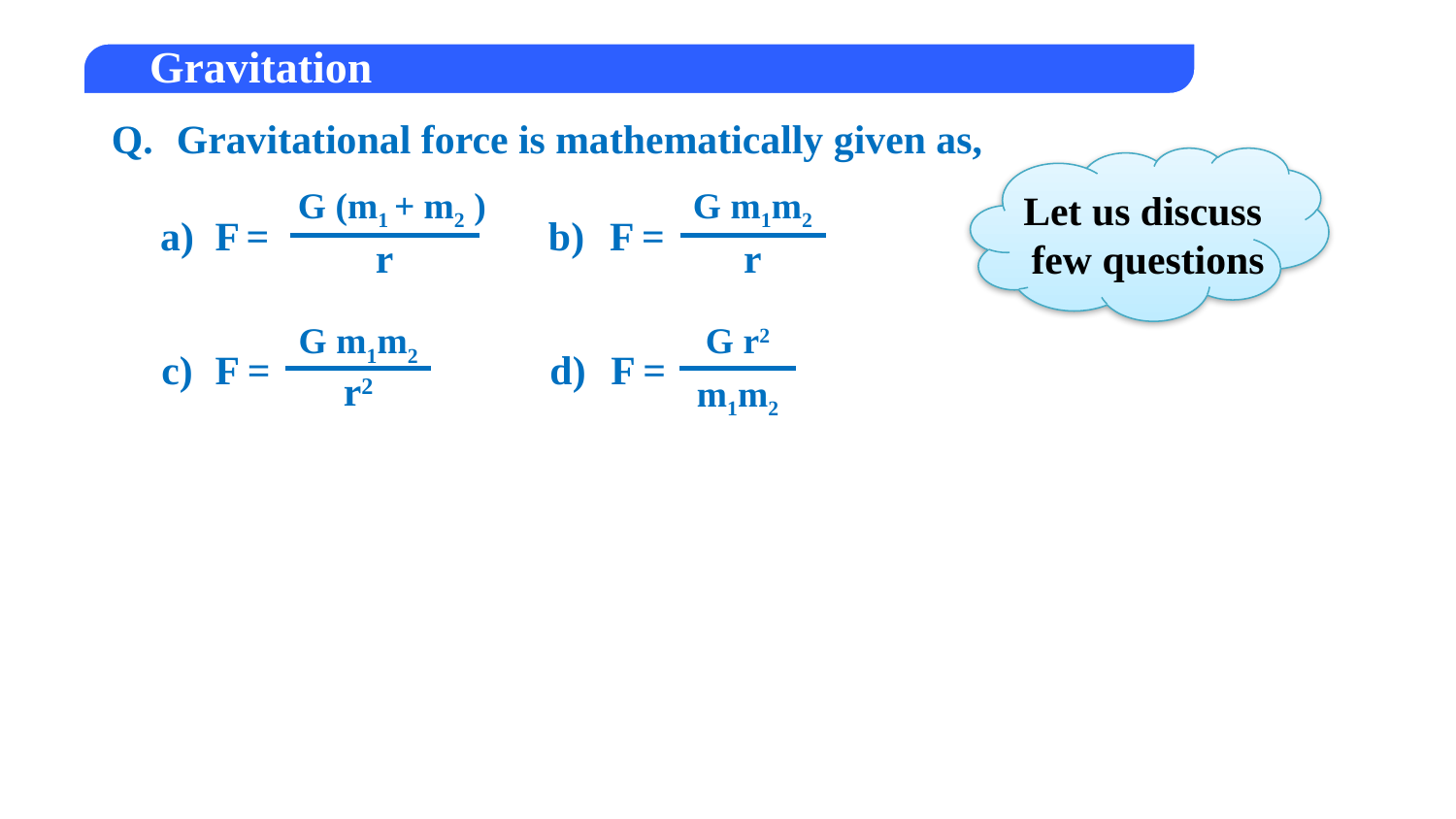

Q.
Gravitational force is mathematically given as,

Let us discuss
 few questions
G (m1 + m2 )
 F
=
r
G m1m2
 F
=
r
a)
b)
G m1m2
 F
=
r2
G r2
 F
=
m1m2
c)
d)